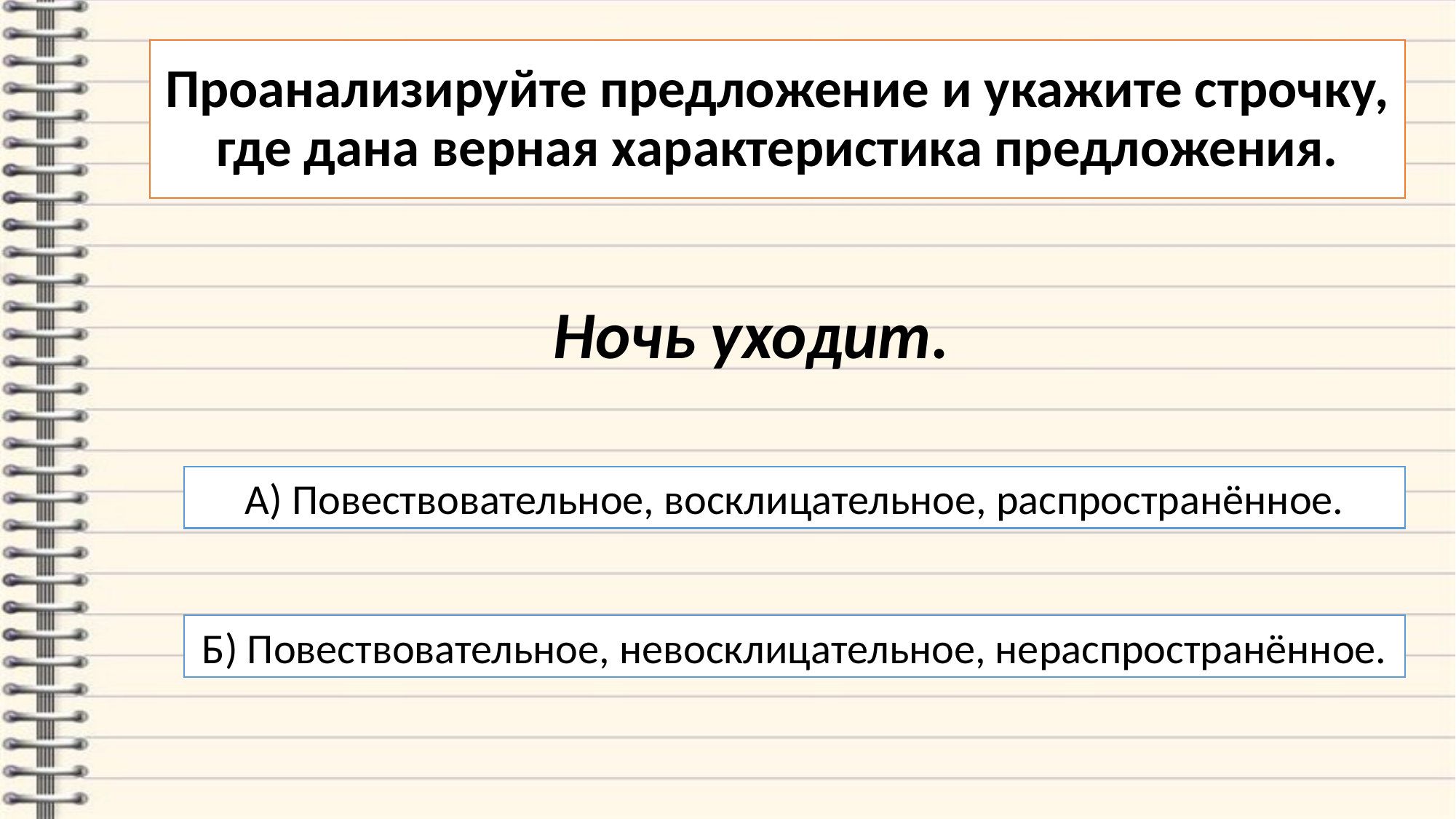

# Проанализируйте предложение и укажите строчку, где дана верная характеристика предложения.
Ночь уходит.
А) Повествовательное, восклицательное, распространённое.
Б) Повествовательное, невосклицательное, нераспространённое.